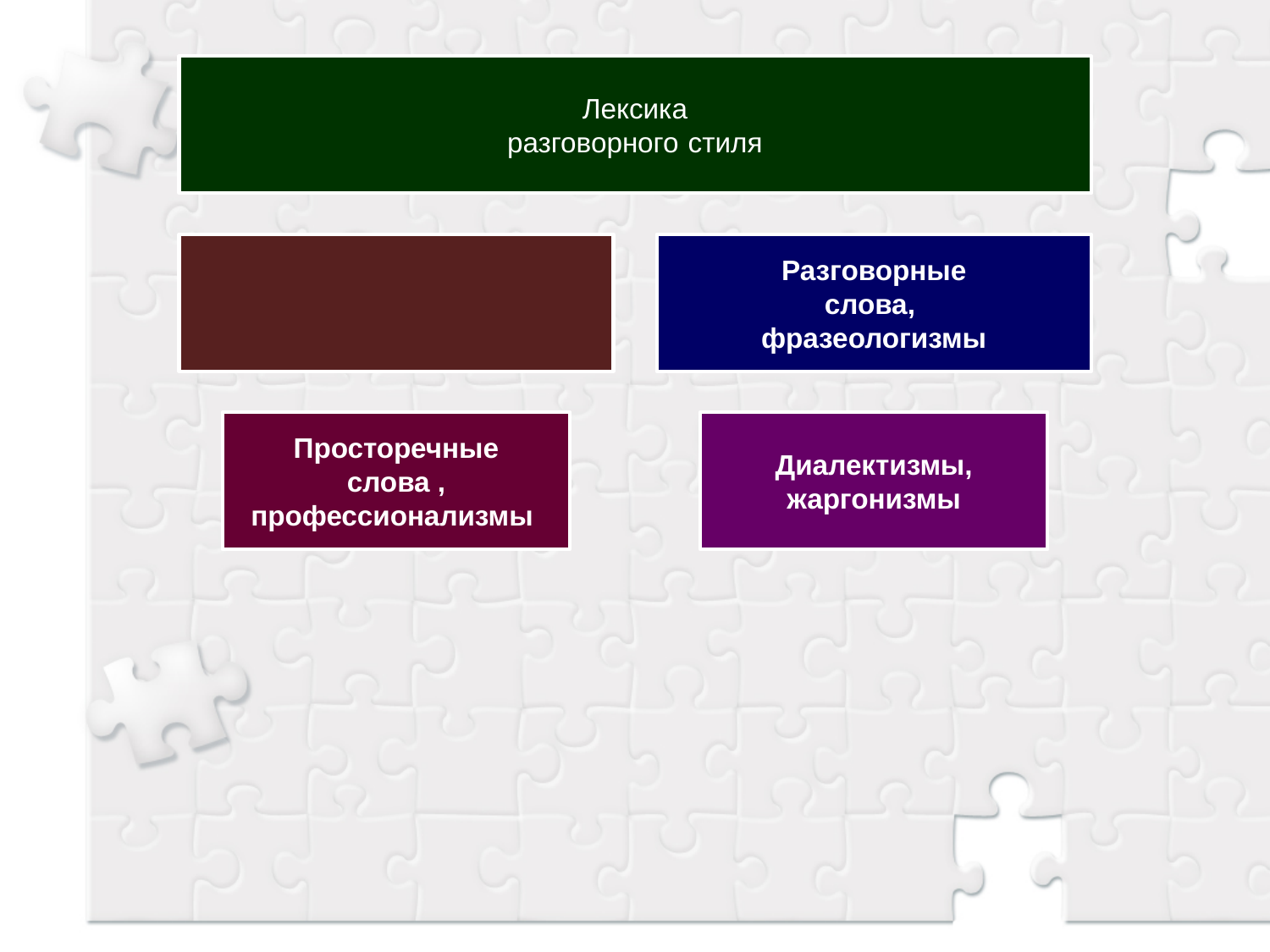

Лексика
разговорного стиля
слова
Просторечные
слова ,
профессионализмы
Разговорные
слова,
фразеологизмы
Диалектизмы,
жаргонизмы